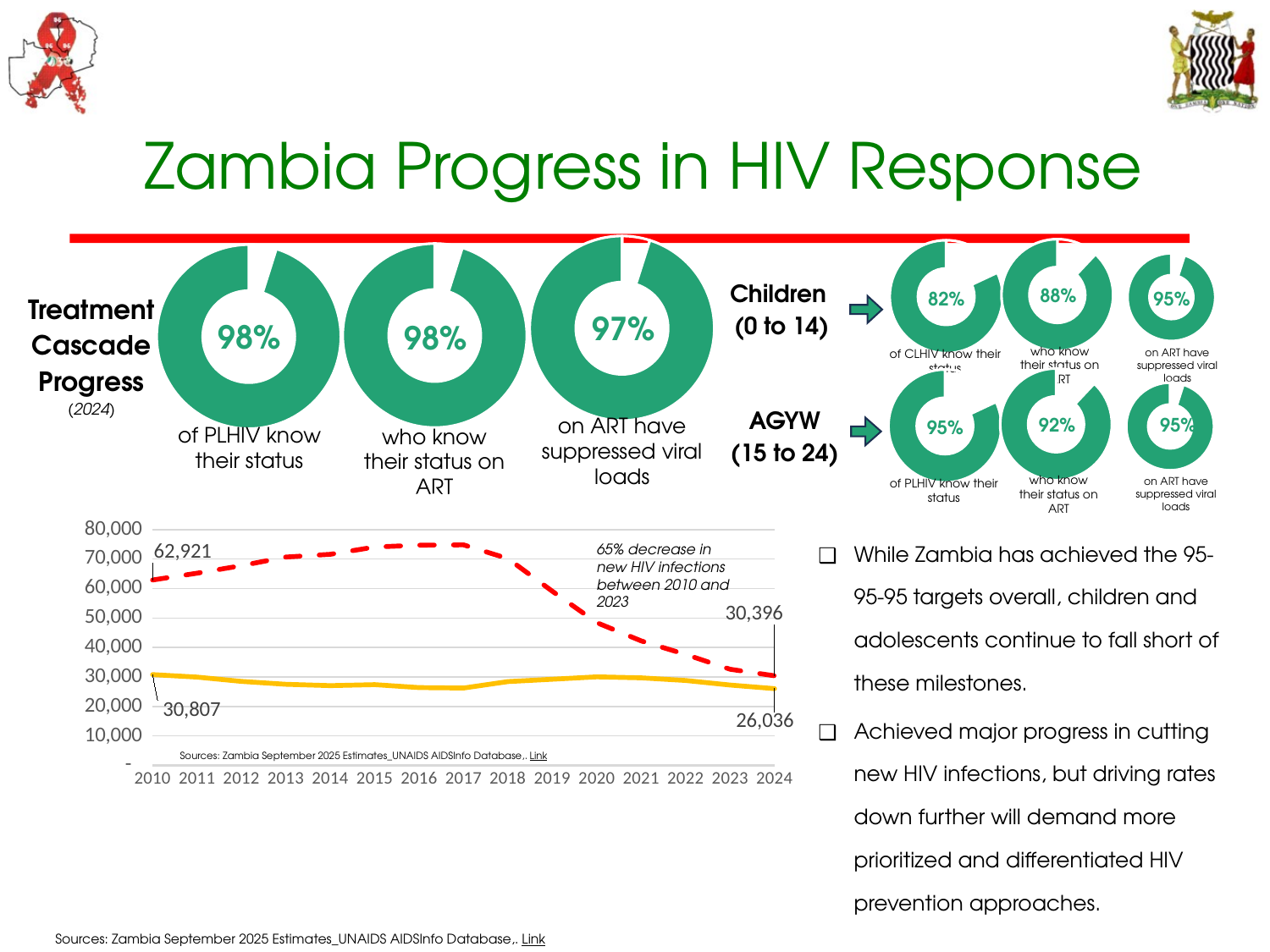

Zambia Progress in HIV Response

### Chart

| Category | Column1 |
|---|---|
|  | 0.05 |
| Gap to 2025 Target | 0.0 |
| Global Progress | 0.97 |

### Chart

| Category | Column1 |
|---|---|
|  | 0.05 |
| Gap to 2025 Target | 0.0 |
| Global Progress | 0.97 |

### Chart

| Category | Column1 |
|---|---|
|  | 0.12 |
| Gap to 2025 Target | 0.0 |
| Global Progress | 0.88 |

### Chart

| Category | Column1 |
|---|---|
|  | 0.18 |
| Gap to 2025 Target | 0.0 |
| Global Progress | 0.82 |

### Chart

| Category | Column1 |
|---|---|
|  | 0.05 |
| Gap to 2025 Target | 0.0 |
| Global Progress | 0.98 |

### Chart

| Category | Column1 |
|---|---|
|  | 0.05 |
| Gap to 2025 Target | 0.0 |
| Global Progress | 0.98 |
Children
(0 to 14)
88%
82%
95%
Treatment Cascade Progress
(2024)

97%
98%
98%
who know their status on ART
on ART have suppressed viral loads
of CLHIV know their status

### Chart

| Category | Column1 |
|---|---|
|  | 0.05 |
| Gap to 2025 Target | 0.0 |
| Global Progress | 0.97 |

### Chart

| Category | Column1 |
|---|---|
|  | 0.12 |
| Gap to 2025 Target | 0.0 |
| Global Progress | 0.88 |

### Chart

| Category | Column1 |
|---|---|
|  | 0.18 |
| Gap to 2025 Target | 0.0 |
| Global Progress | 0.82 |
AGYW
(15 to 24)
on ART have suppressed viral loads
92%
95%
95%
of PLHIV know their status

who know their status on ART
who know their status on ART
on ART have suppressed viral loads
of PLHIV know their status

### Chart

| Category | New Infections | AIDS Deaths |
|---|---|---|
| 2010 | 62921.05859 | 30806.52344 |
| 2011 | 65223.47656 | 29947.9043 |
| 2012 | 67788.89062 | 28491.2168 |
| 2013 | 70696.49219 | 27504.94922 |
| 2014 | 71640.02344 | 27052.1875 |
| 2015 | 74109.03125 | 27385.5293 |
| 2016 | 74738.34375 | 26386.03125 |
| 2017 | 74833.25781 | 26235.70117 |
| 2018 | 70172.85156 | 28431.55664 |
| 2019 | 59091.52734 | 29230.56055 |
| 2020 | 48430.63672 | 30031.36914 |
| 2021 | 42242.09375 | 29701.25781 |
| 2022 | 37631.42969 | 28801.31641 |
| 2023 | 32609.35547 | 27260.60938 |
| 2024 | 30396.21094 | 26035.52539 |
65% decrease in new HIV infections between 2010 and 2023
While Zambia has achieved the 95-95-95 targets overall, children and adolescents continue to fall short of these milestones.
Achieved major progress in cutting new HIV infections, but driving rates down further will demand more prioritized and differentiated HIV prevention approaches.
Sources: Zambia September 2025 Estimates_UNAIDS AIDSInfo Database,. Link
Sources: Zambia September 2025 Estimates_UNAIDS AIDSInfo Database,. Link